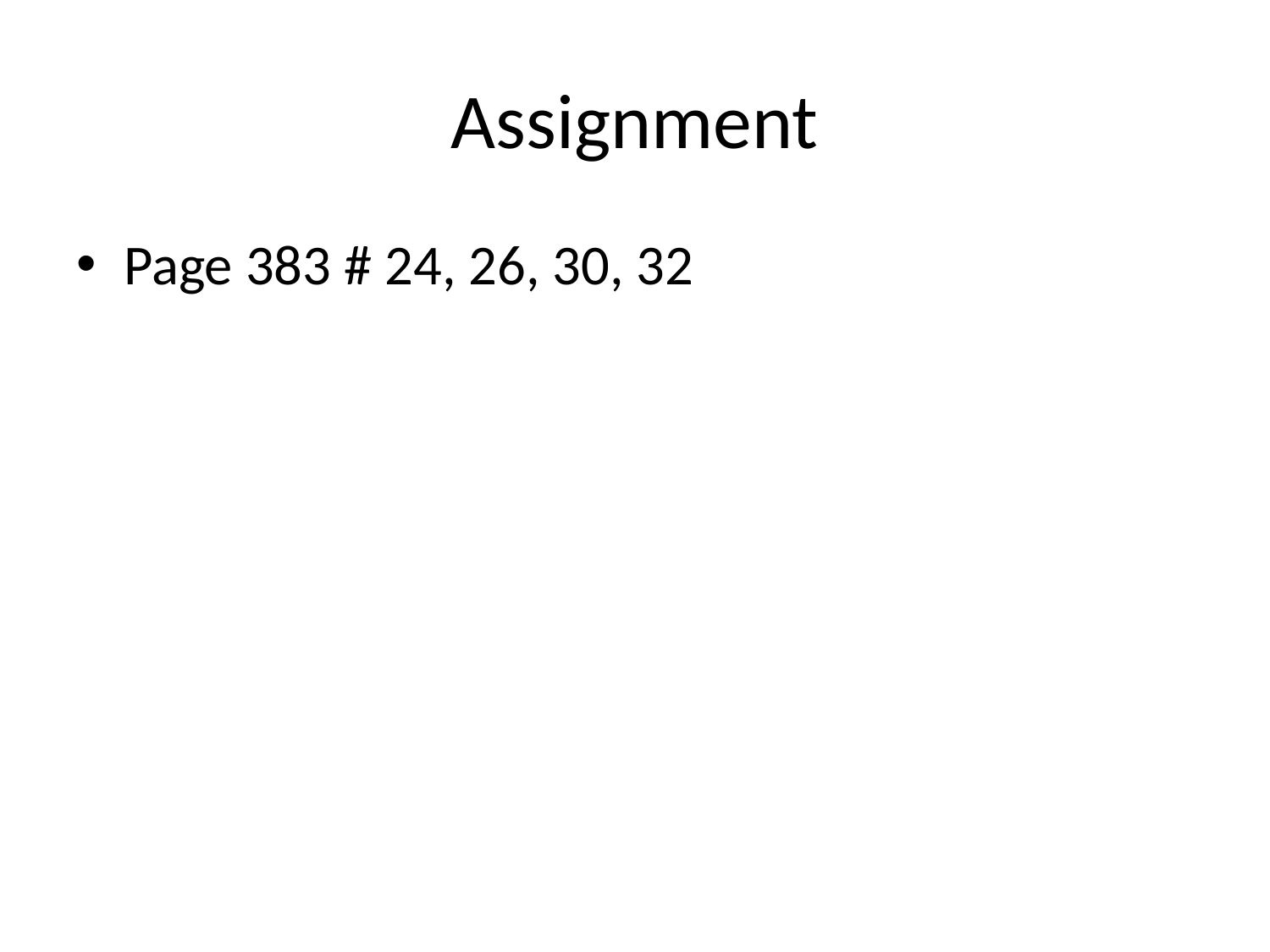

# Assignment
Page 383 # 24, 26, 30, 32